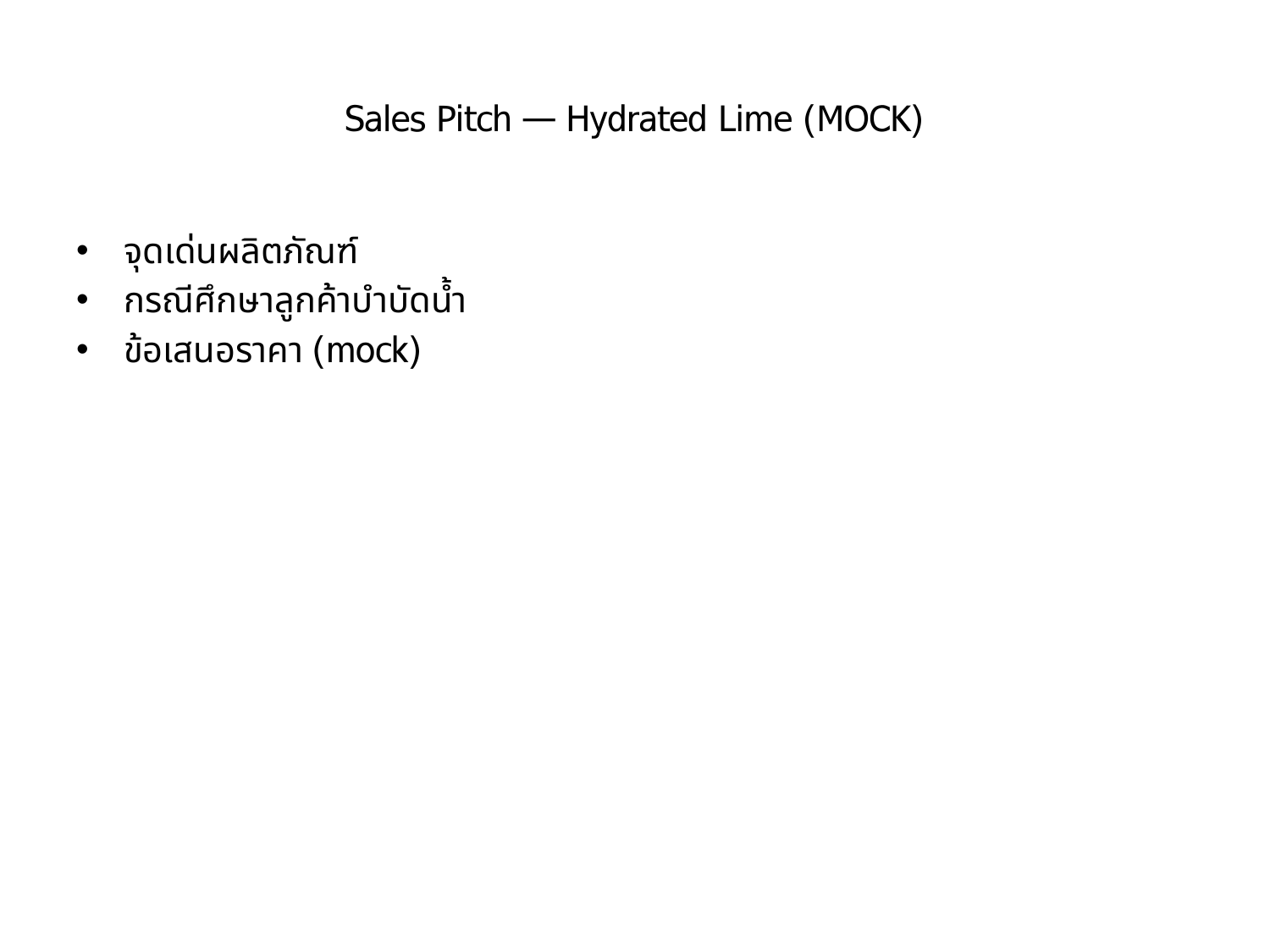

# Sales Pitch — Hydrated Lime (MOCK)
จุดเด่นผลิตภัณฑ์
กรณีศึกษาลูกค้าบำบัดน้ำ
ข้อเสนอราคา (mock)